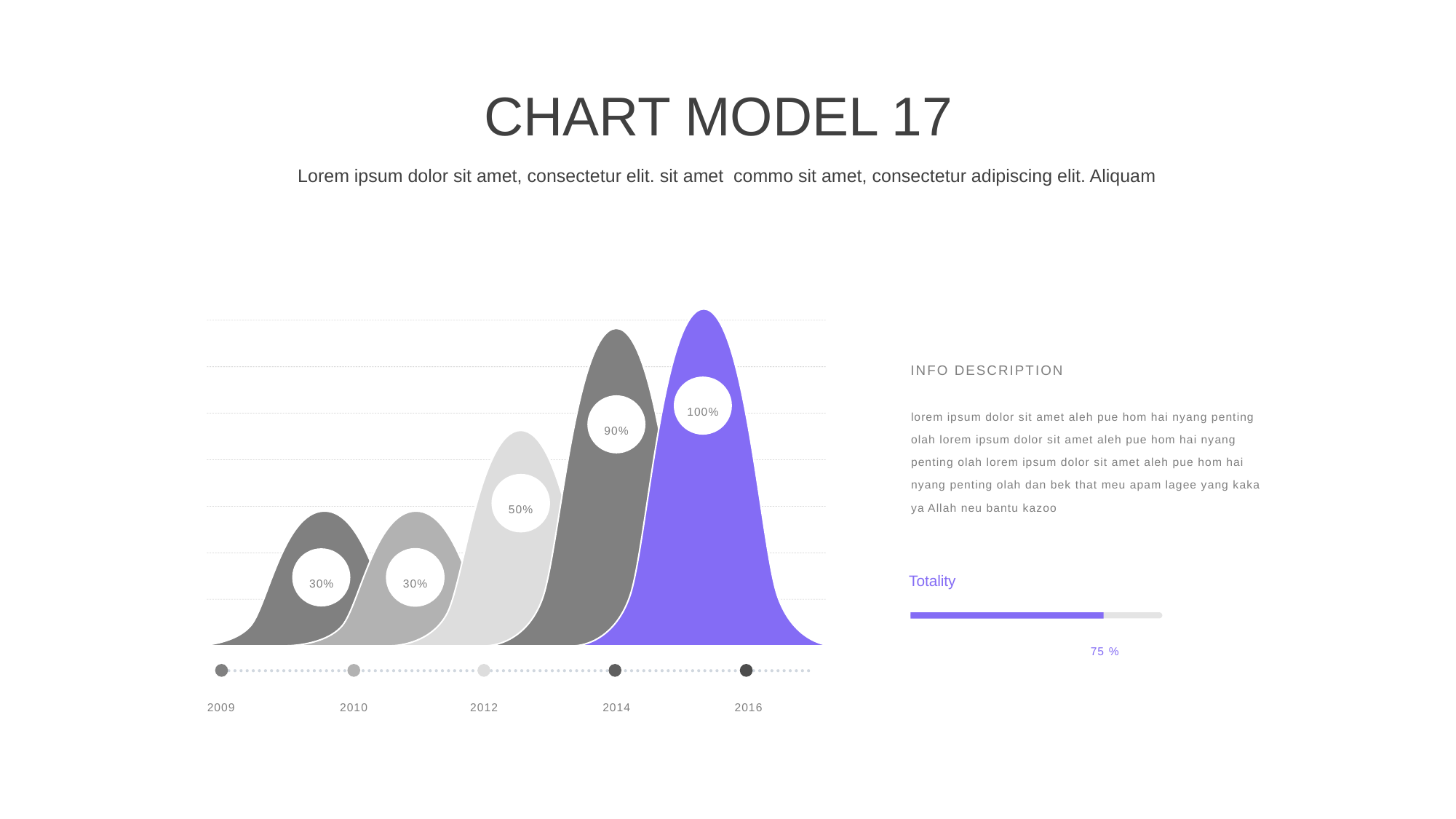

CHART MODEL 17
Lorem ipsum dolor sit amet, consectetur elit. sit amet  commo sit amet, consectetur adipiscing elit. Aliquam

Info Description

100%

90%
lorem ipsum dolor sit amet aleh pue hom hai nyang penting olah lorem ipsum dolor sit amet aleh pue hom hai nyang penting olah lorem ipsum dolor sit amet aleh pue hom hai nyang penting olah dan bek that meu apam lagee yang kaka ya Allah neu bantu kazoo

50%

30%

30%
Totality

75 %
2009
2010
2012
2014
2016